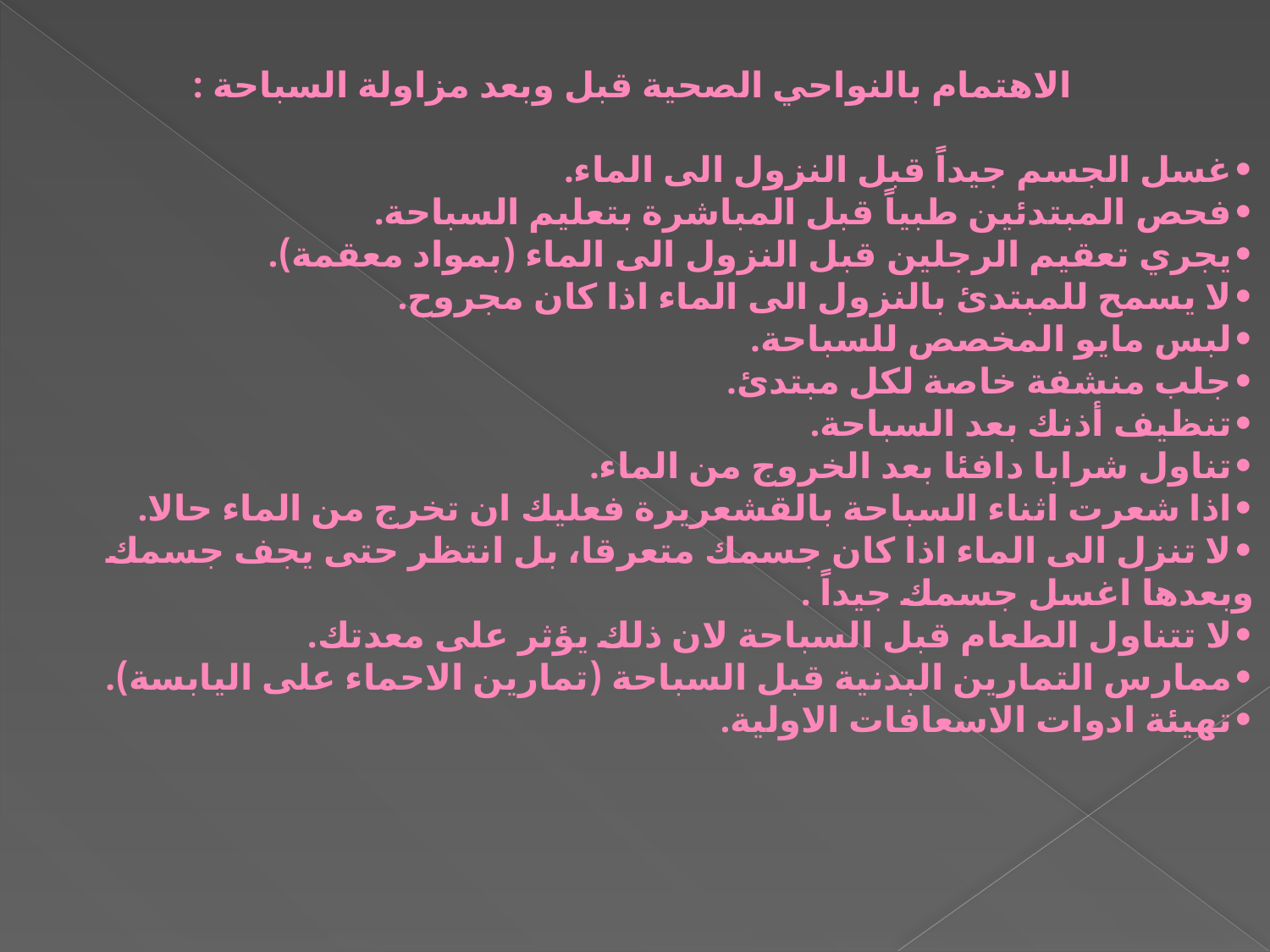

الاهتمام بالنواحي الصحية قبل وبعد مزاولة السباحة :

•	غسل الجسم جيداً قبل النزول الى الماء.
•	فحص المبتدئين طبياً قبل المباشرة بتعليم السباحة.
•	يجري تعقيم الرجلين قبل النزول الى الماء (بمواد معقمة).
•	لا يسمح للمبتدئ بالنزول الى الماء اذا كان مجروح.
•	لبس مايو المخصص للسباحة.
•	جلب منشفة خاصة لكل مبتدئ.
•	تنظيف أذنك بعد السباحة.
•	تناول شرابا دافئا بعد الخروج من الماء.
•	اذا شعرت اثناء السباحة بالقشعريرة فعليك ان تخرج من الماء حالا.
•	لا تنزل الى الماء اذا كان جسمك متعرقا، بل انتظر حتى يجف جسمك وبعدها اغسل جسمك جيداً .
•	لا تتناول الطعام قبل السباحة لان ذلك يؤثر على معدتك.
•	ممارس التمارين البدنية قبل السباحة (تمارين الاحماء على اليابسة).
•	تهيئة ادوات الاسعافات الاولية.